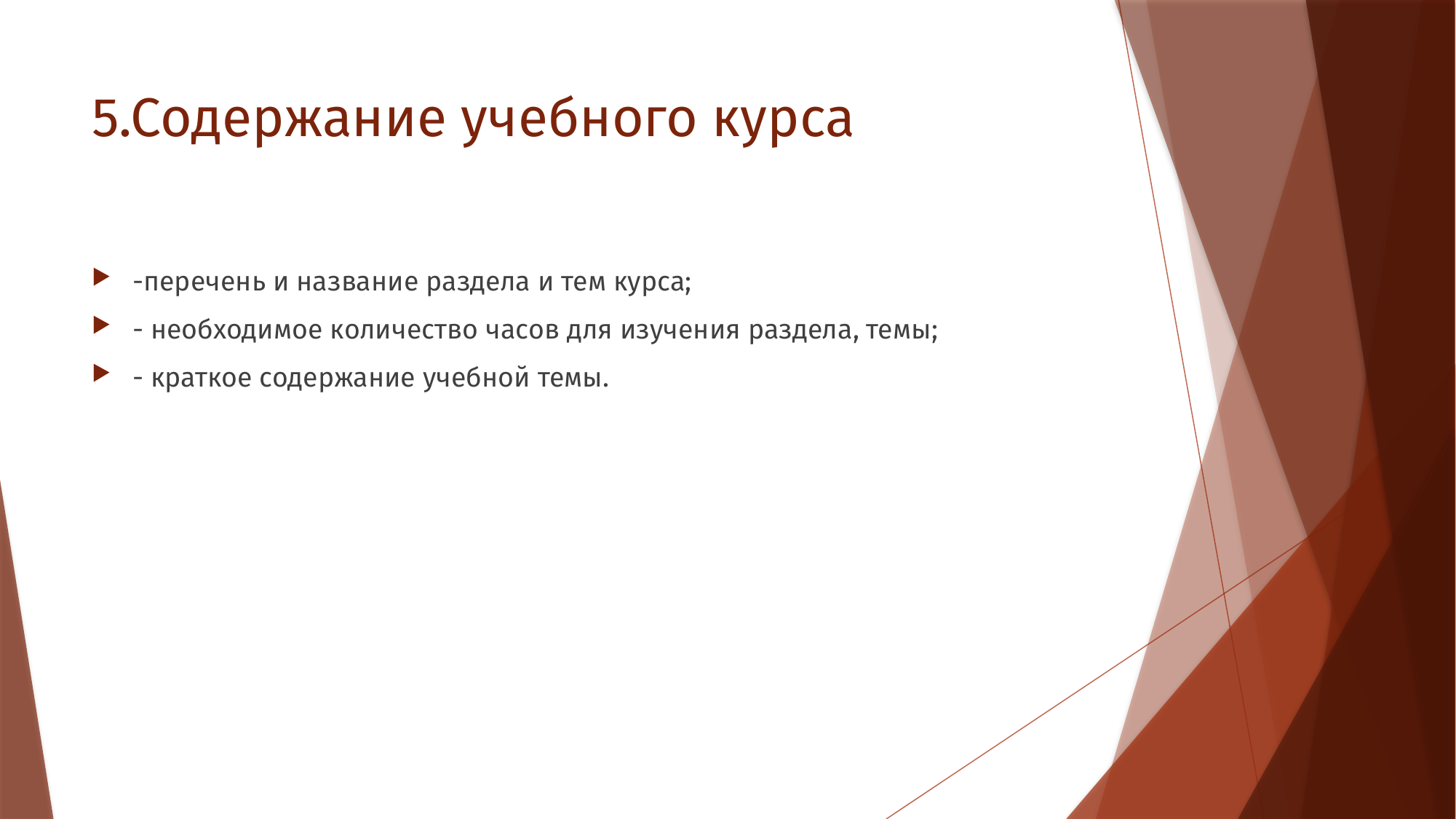

# 5.Содержание учебного курса
-перечень и название раздела и тем курса;
- необходимое количество часов для изучения раздела, темы;
- краткое содержание учебной темы.